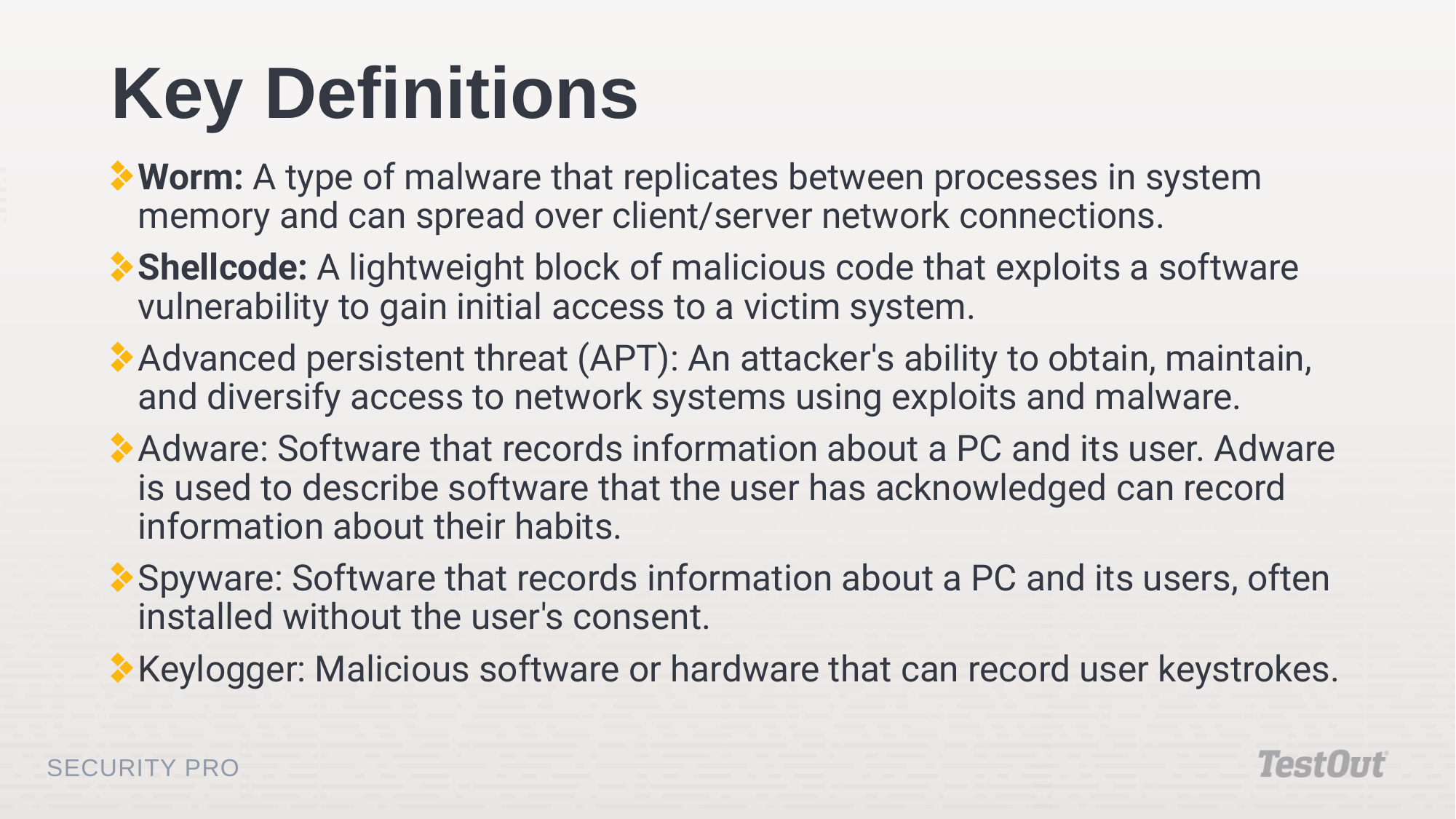

# Key Definitions
Worm: A type of malware that replicates between processes in system memory and can spread over client/server network connections.
Shellcode: A lightweight block of malicious code that exploits a software vulnerability to gain initial access to a victim system.
Advanced persistent threat (APT): An attacker's ability to obtain, maintain, and diversify access to network systems using exploits and malware.
Adware: Software that records information about a PC and its user. Adware is used to describe software that the user has acknowledged can record information about their habits.
Spyware: Software that records information about a PC and its users, often installed without the user's consent.
Keylogger: Malicious software or hardware that can record user keystrokes.
Security Pro